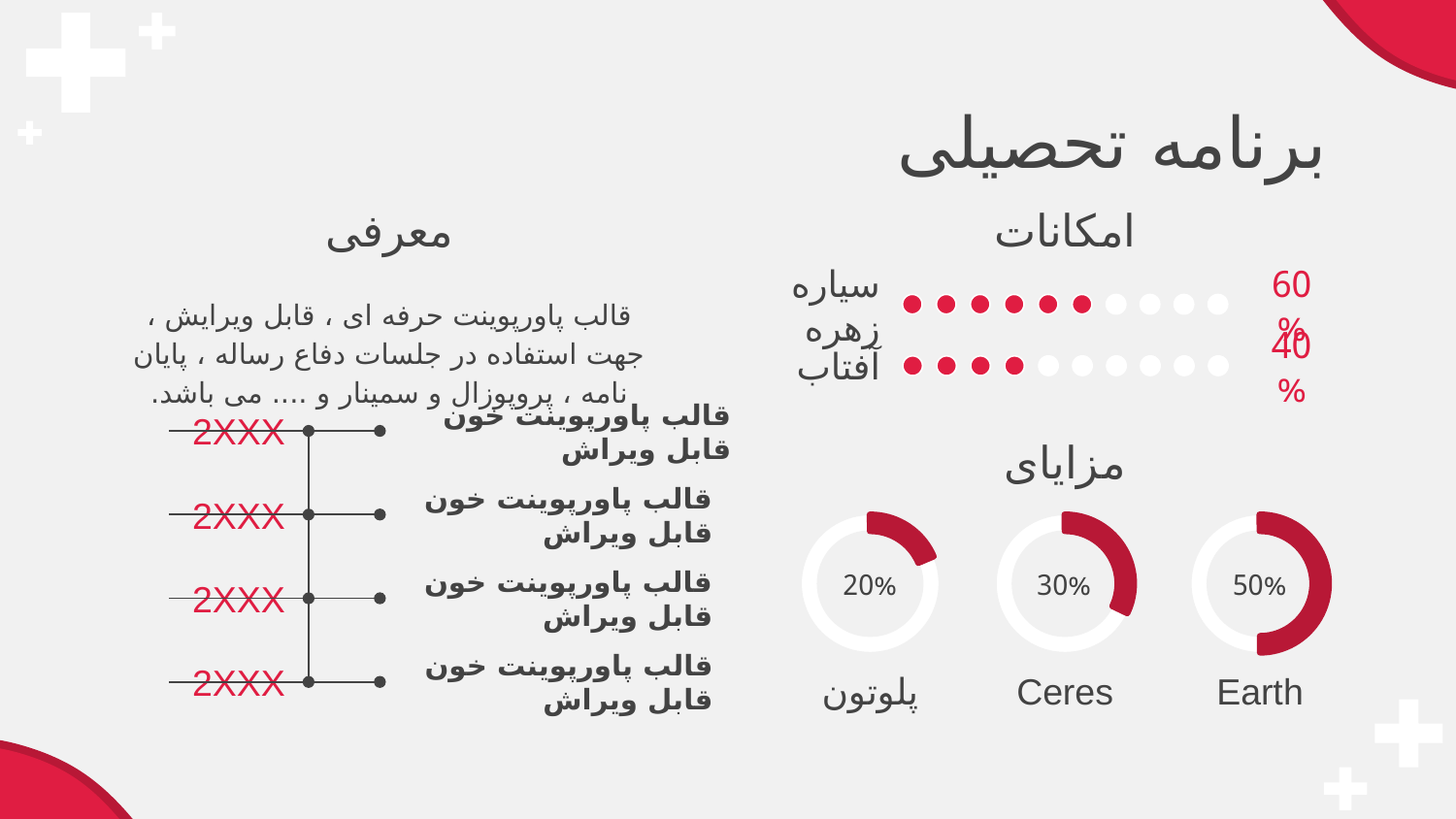

# برنامه تحصیلی
معرفی
امکانات
60%
سیاره زهره
قالب پاورپوينت حرفه ای ، قابل ویرایش ، جهت استفاده در جلسات دفاع رساله ، پایان نامه ، پروپوزال و سمینار و .... می باشد.

آفتاب
40%

2XXX
قالب پاورپوینت خون قابل ویراش
مزایای
قالب پاورپوینت خون قابل ویراش
2XXX

20%
30%
50%
قالب پاورپوینت خون قابل ویراش
2XXX
قالب پاورپوینت خون قابل ویراش
2XXX
پلوتون
Ceres
Earth